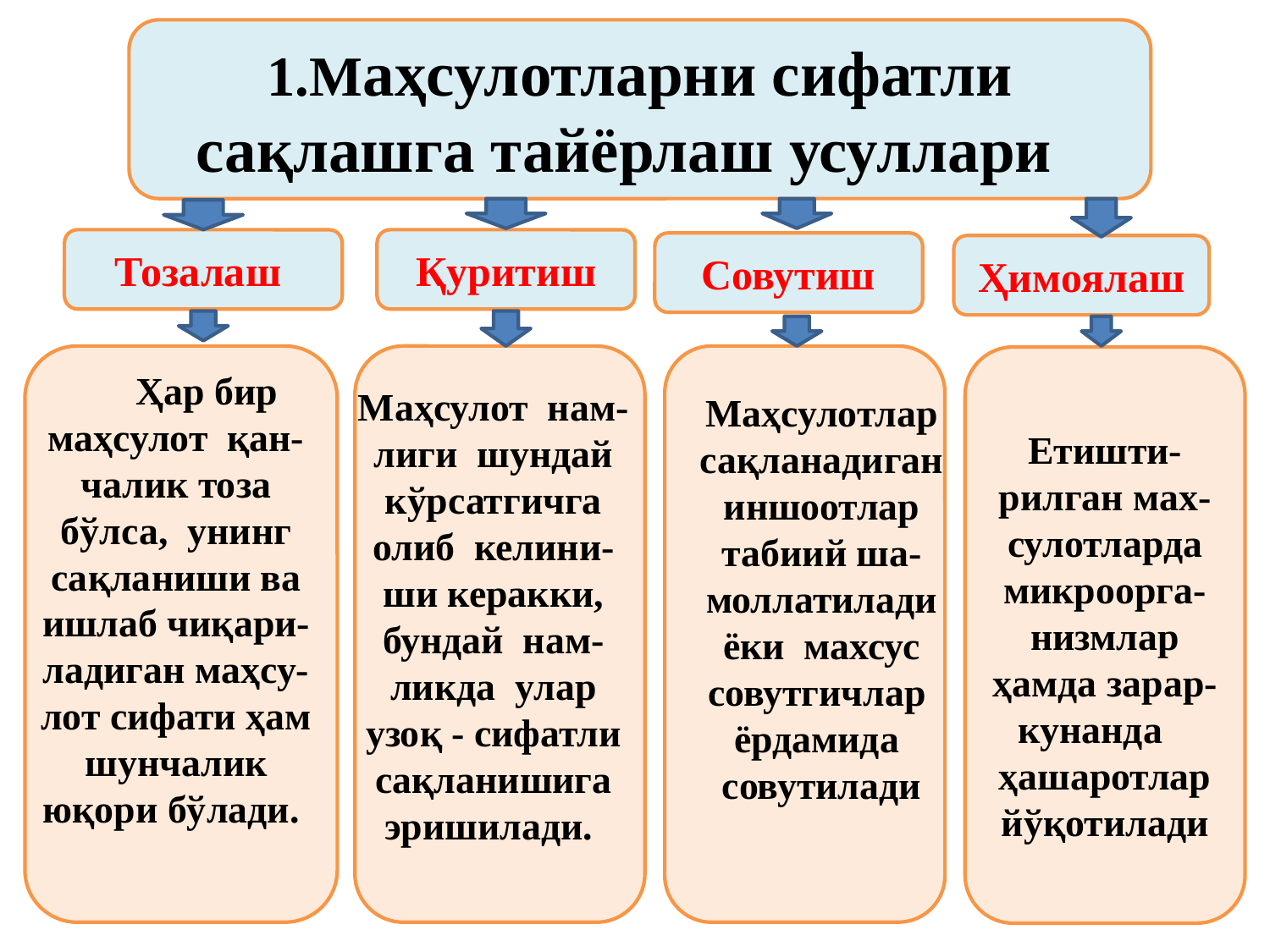

1.Маҳсулотларни сифатли сақлашга тайёрлаш усуллари

Тозалаш
Қуритиш
Совутиш
Ҳимоялаш

Маҳсулот  нам- лиги  шундай кўрсатгичга олиб  келини-ши керакки, бундай  нам-ликда  улар узоқ - сифатли сақланишига эришилади.

Маҳсулотлар сақланадиган иншоотлар табиий ша-моллатилади ёки  махсус совутгичлар  ёрдамида  совутилади

Етишти-рилган мах- сулотларда микроорга-низмлар ҳамда зарар-кунанда    ҳашаротлар йўқотилади
Ҳар бир маҳсулот  қан-чалик тоза бўлса,  унинг сақланиши ва ишлаб чиқари-ладиган маҳсу-лот сифати ҳам шунчалик юқори бўлади.